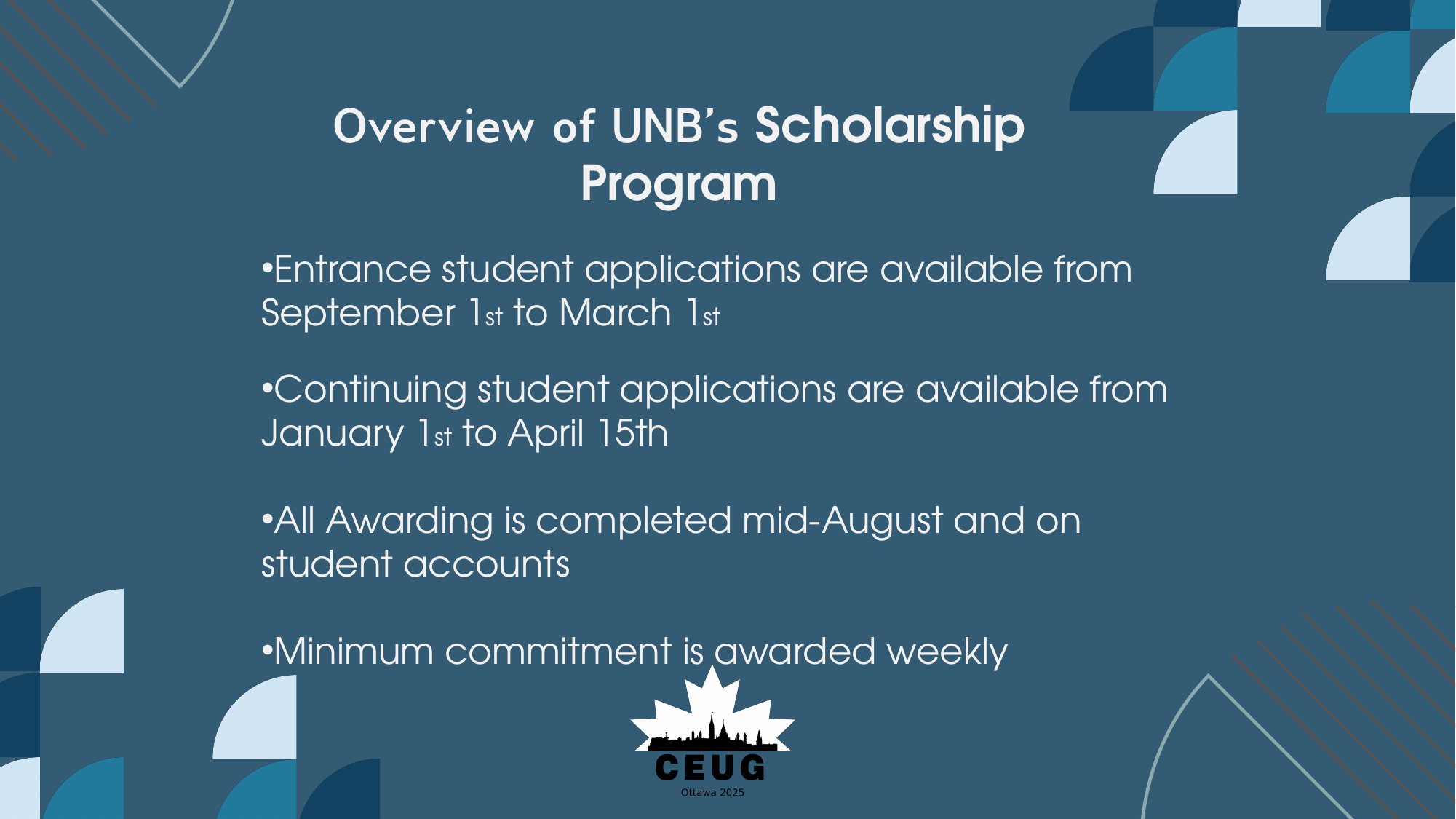

Overview of UNB’s Scholarship Program
Entrance student applications are available from September 1st to March 1st​

Continuing student applications are available from January 1st to April 15th​
​
All Awarding is completed mid-August and on student accounts​
​
Minimum commitment is awarded weekly